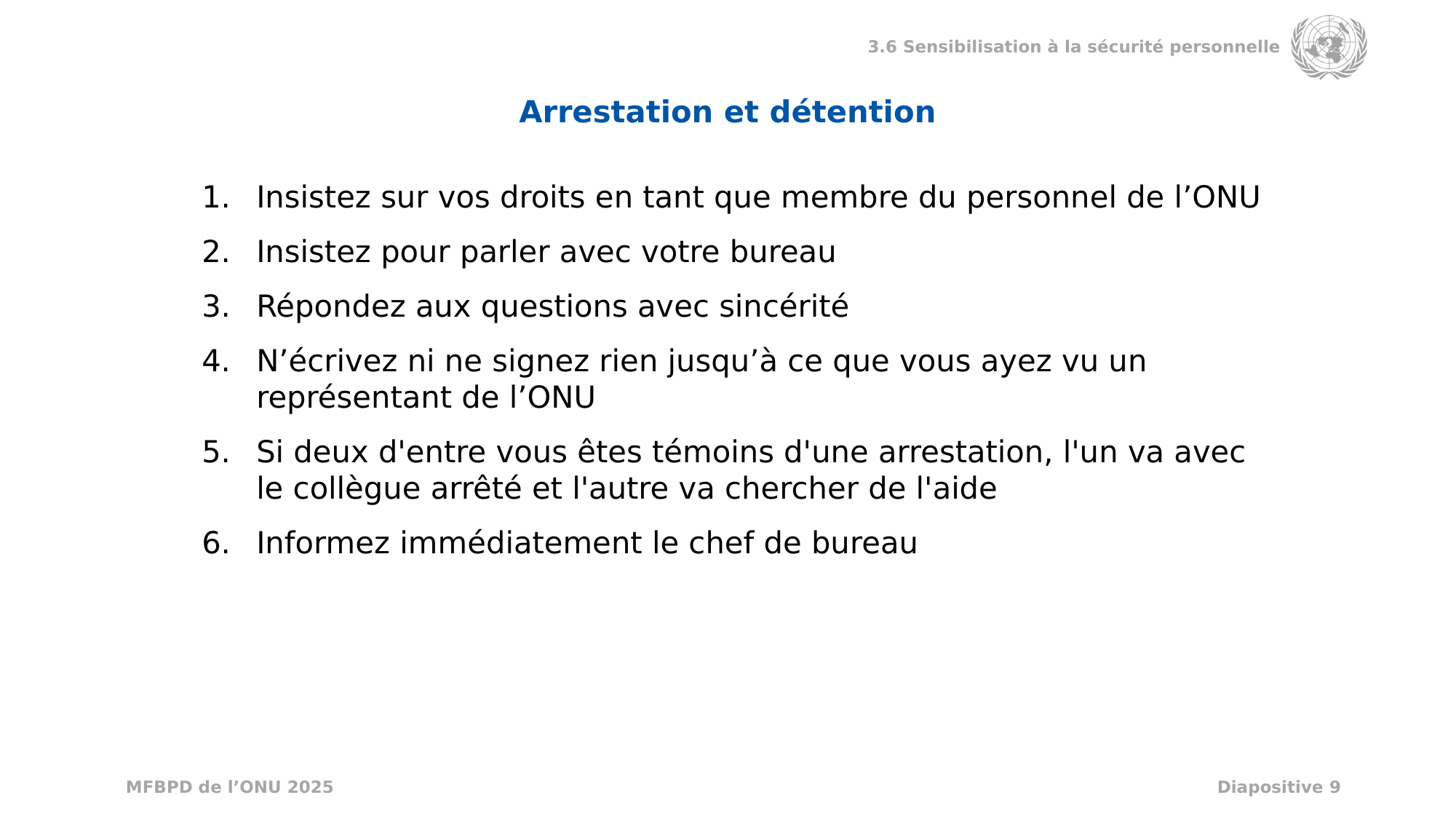

Arrestation et détention
Insistez sur vos droits en tant que membre du personnel de l’ONU
Insistez pour parler avec votre bureau
Répondez aux questions avec sincérité
N’écrivez ni ne signez rien jusqu’à ce que vous ayez vu un représentant de l’ONU
Si deux d'entre vous êtes témoins d'une arrestation, l'un va avec le collègue arrêté et l'autre va chercher de l'aide
Informez immédiatement le chef de bureau